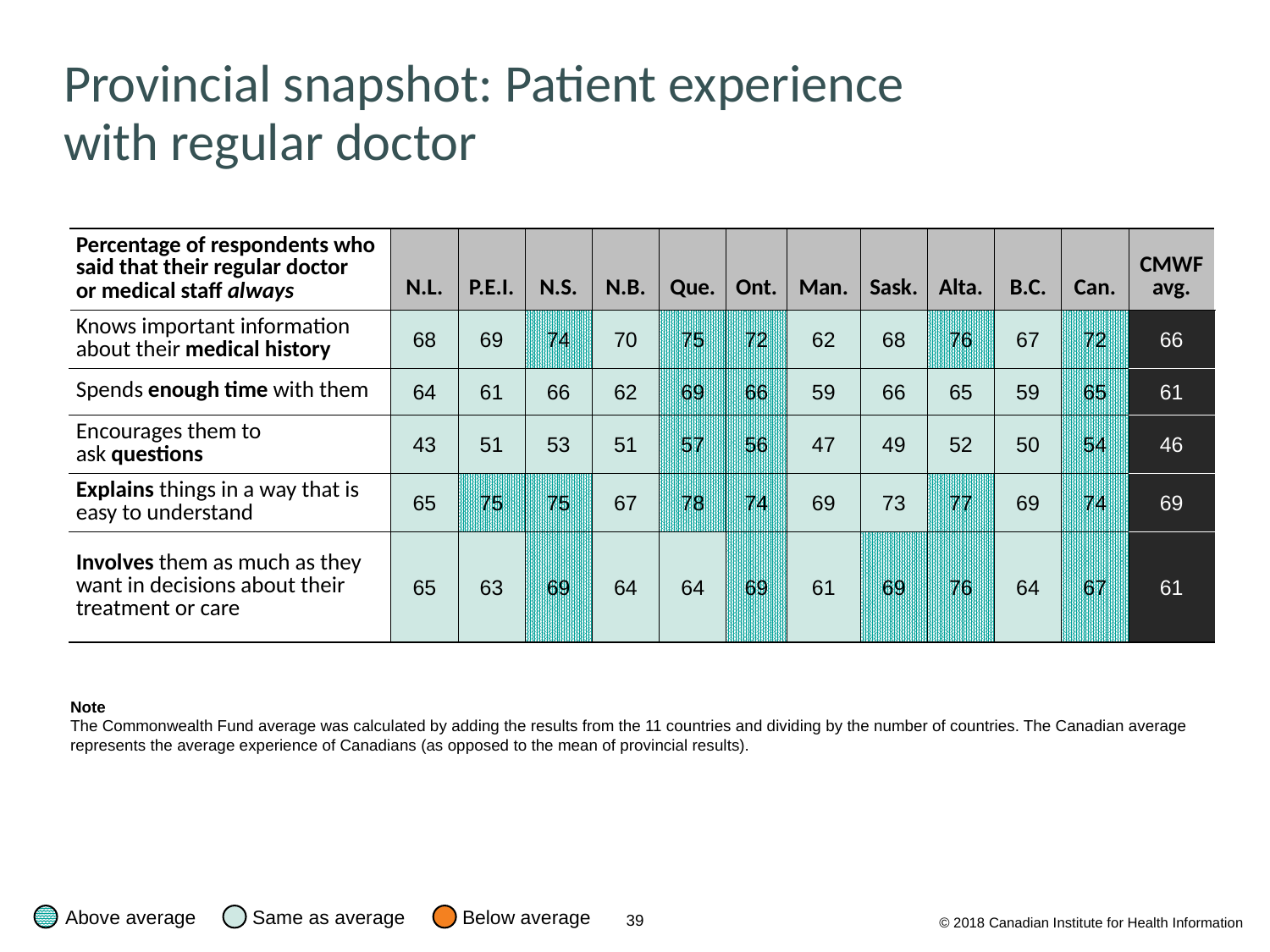

# Provincial snapshot: Patient experience with regular doctor
| Percentage of respondents who said that their regular doctor or medical staff always | N.L. | P.E.I. | N.S. | N.B. | Que. | Ont. | Man. | Sask. | Alta. | B.C. | Can. | CMWF avg. |
| --- | --- | --- | --- | --- | --- | --- | --- | --- | --- | --- | --- | --- |
| Knows important information about their medical history | 68 | 69 | 74 | 70 | 75 | 72 | 62 | 68 | 76 | 67 | 72 | 66 |
| Spends enough time with them | 64 | 61 | 66 | 62 | 69 | 66 | 59 | 66 | 65 | 59 | 65 | 61 |
| Encourages them to ask questions | 43 | 51 | 53 | 51 | 57 | 56 | 47 | 49 | 52 | 50 | 54 | 46 |
| Explains things in a way that is easy to understand | 65 | 75 | 75 | 67 | 78 | 74 | 69 | 73 | 77 | 69 | 74 | 69 |
| Involves them as much as they want in decisions about their treatment or care | 65 | 63 | 69 | 64 | 64 | 69 | 61 | 69 | 76 | 64 | 67 | 61 |
Note
The Commonwealth Fund average was calculated by adding the results from the 11 countries and dividing by the number of countries. The Canadian average represents the average experience of Canadians (as opposed to the mean of provincial results).
Below average

Above average

Same as average

© 2018 Canadian Institute for Health Information
39